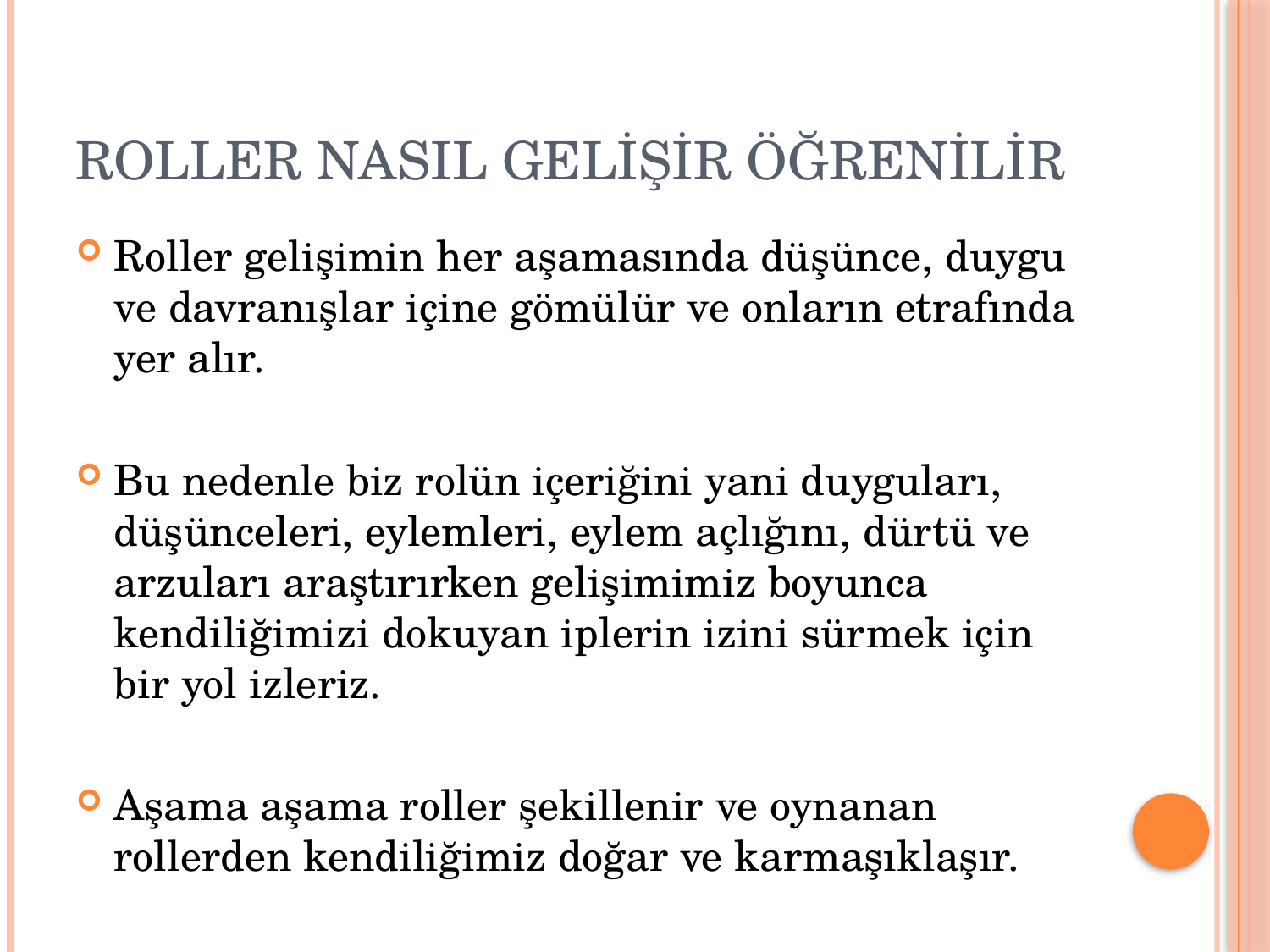

# Roller nasıl gelişir öğrenilir
Roller gelişimin her aşamasında düşünce, duygu ve davranışlar içine gömülür ve onların etrafında yer alır.

Bu nedenle biz rolün içeriğini yani duyguları, düşünceleri, eylemleri, eylem açlığını, dürtü ve arzuları araştırırken gelişimimiz boyunca kendiliğimizi dokuyan iplerin izini sürmek için bir yol izleriz.

Aşama aşama roller şekillenir ve oynanan rollerden kendiliğimiz doğar ve karmaşıklaşır.